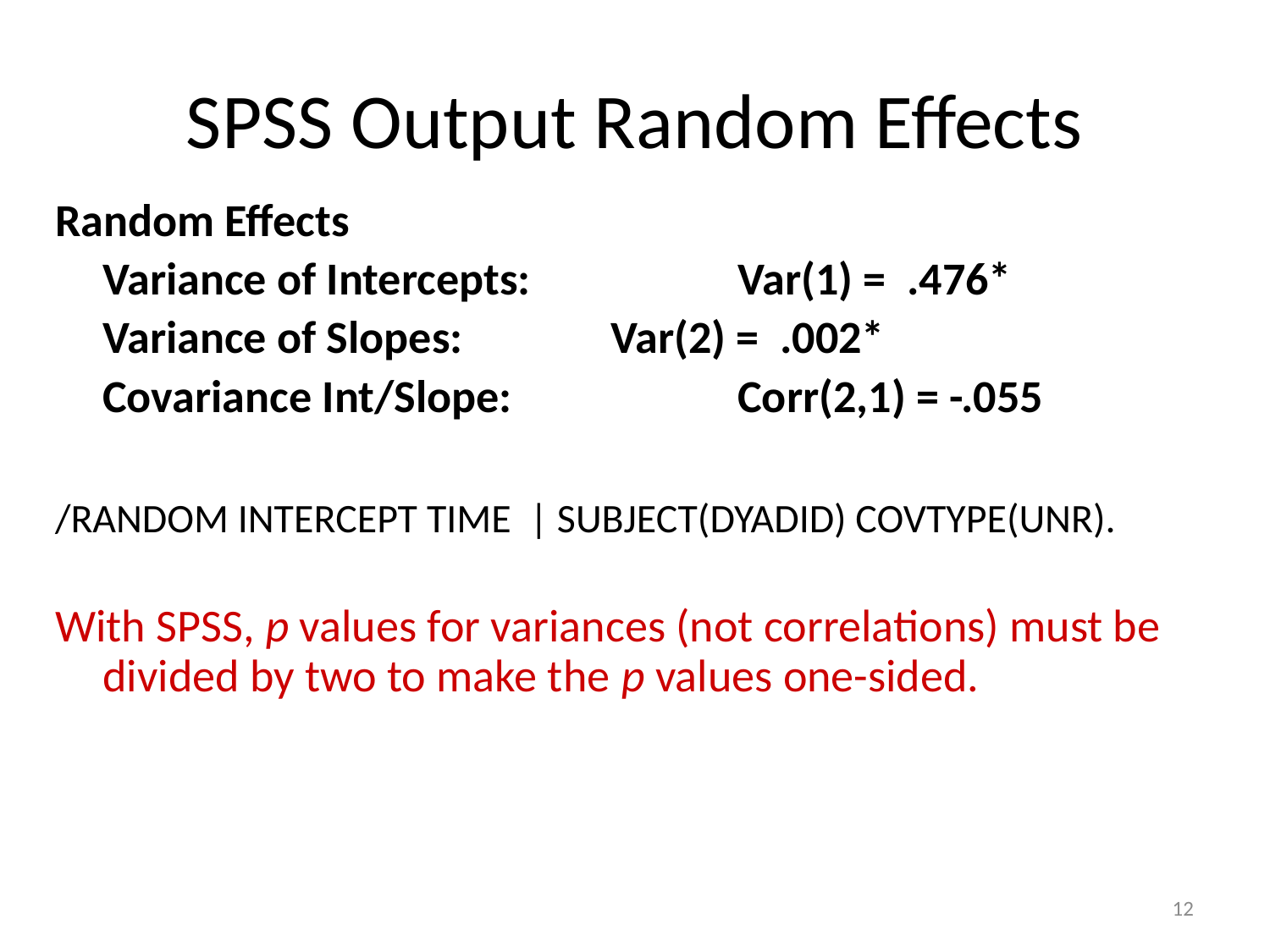

# SPSS Output Random Effects
Random Effects
	Variance of Intercepts:  		Var(1) =  .476*
	Variance of Slopes:		Var(2) =  .002*
	Covariance Int/Slope:		Corr(2,1) = -.055

/RANDOM INTERCEPT TIME  | SUBJECT(DYADID) COVTYPE(UNR).

With SPSS, p values for variances (not correlations) must be divided by two to make the p values one-sided.

12